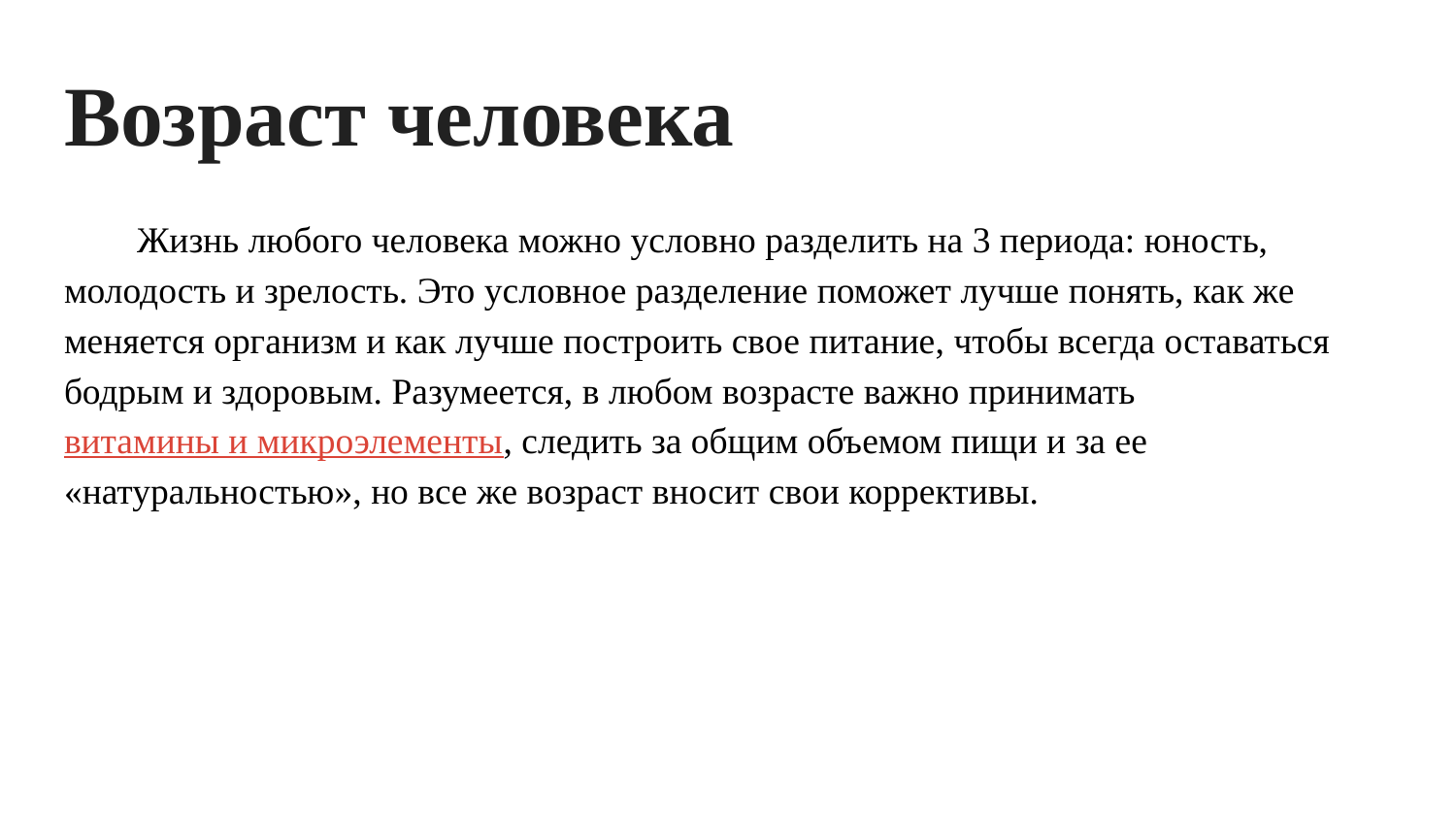

# Возраст человека
Жизнь любого человека можно условно разделить на 3 периода: юность, молодость и зрелость. Это условное разделение поможет лучше понять, как же меняется организм и как лучше построить свое питание, чтобы всегда оставаться бодрым и здоровым. Разумеется, в любом возрасте важно принимать витамины и микроэлементы, следить за общим объемом пищи и за ее «натуральностью», но все же возраст вносит свои коррективы.